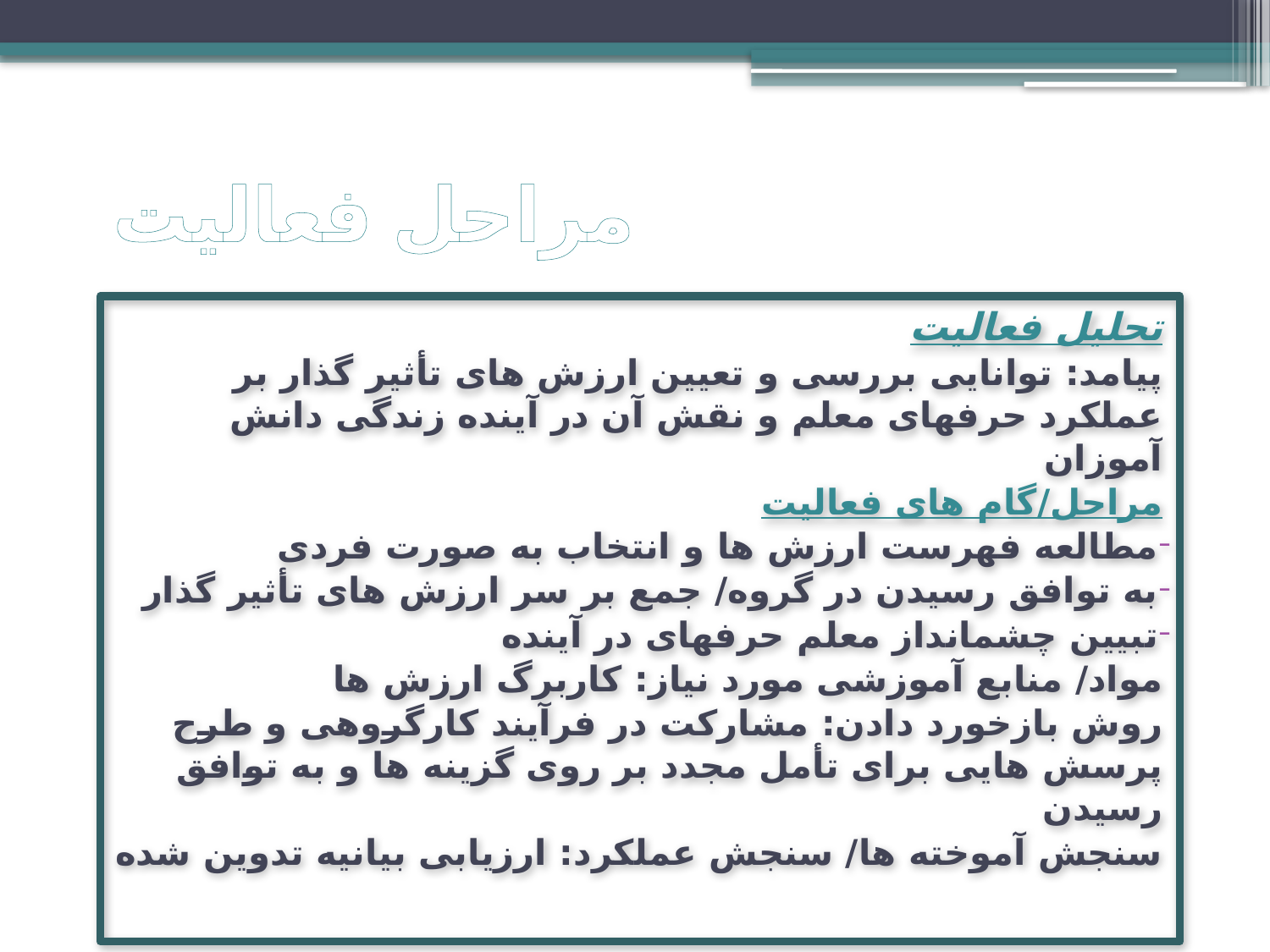

# مراحل فعالیت
تحلیل فعالیت
پیامد: توانایی بررسی و تعیین ارزش های تأثیر گذار بر عملکرد حرفه‏ای معلم‏ و نقش آن در آینده زندگی دانش آموزان
مراحل/گام های فعالیت
مطالعه فهرست ارزش ها و انتخاب به صورت فردی
به توافق رسیدن در گروه/ جمع بر سر ارزش های تأثیر گذار
تبیین چشم‏انداز معلم حرفه‏ای در آینده
مواد/ منابع آموزشی مورد نیاز: کاربرگ ارزش ها
روش بازخورد دادن: مشارکت در فرآیند کارگروهی و طرح پرسش هایی برای تأمل مجدد بر روی گزینه ها و به توافق رسیدن
سنجش آموخته ها/ سنجش عملکرد: ارزیابی بیانیه تدوین شده